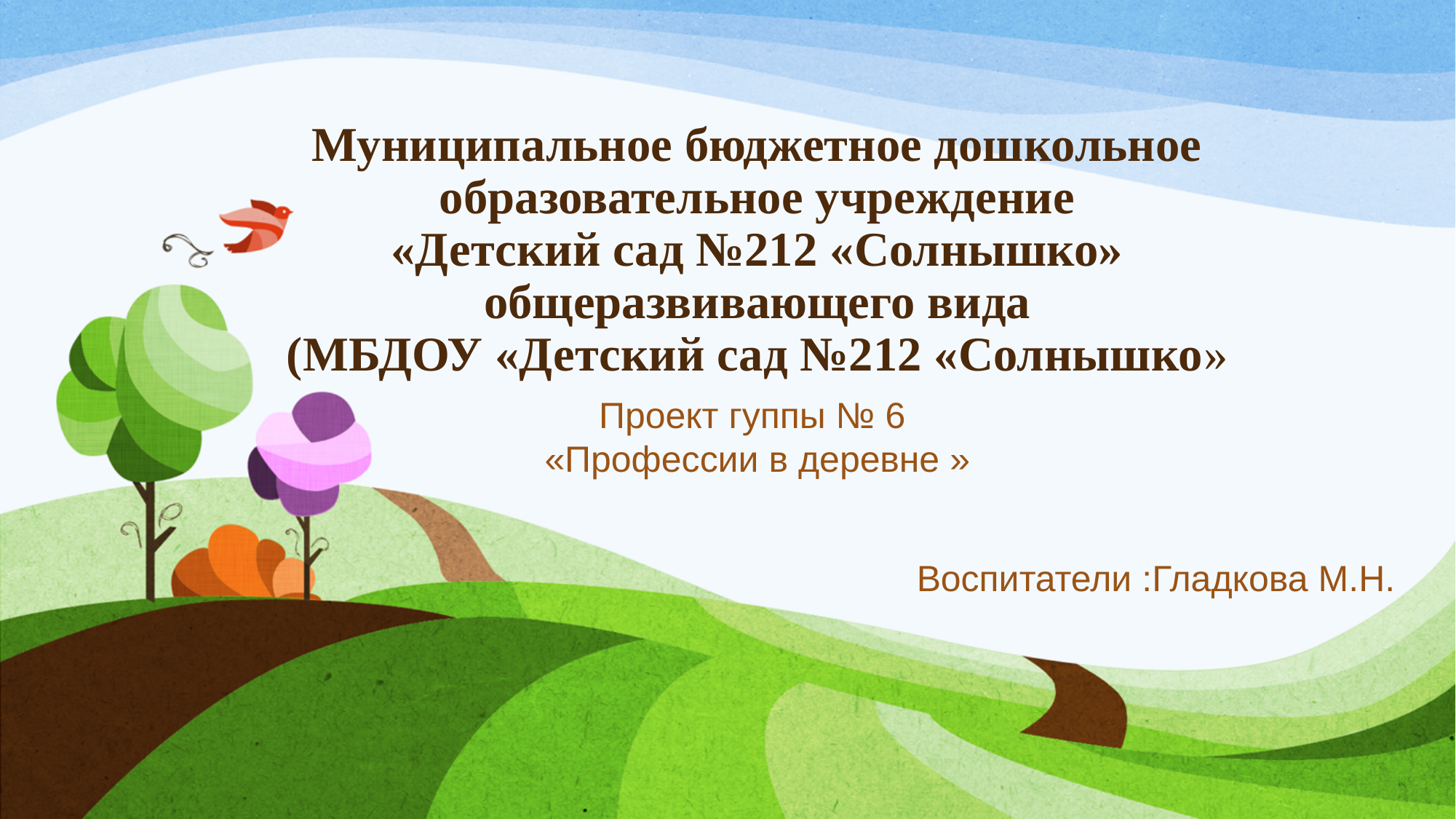

# Муниципальное бюджетное дошкольное образовательное учреждение «Детский сад №212 «Солнышко» общеразвивающего вида (МБДОУ «Детский сад №212 «Солнышко»
Проект гуппы № 6
«Профессии в деревне »
Воспитатели :Гладкова М.Н.